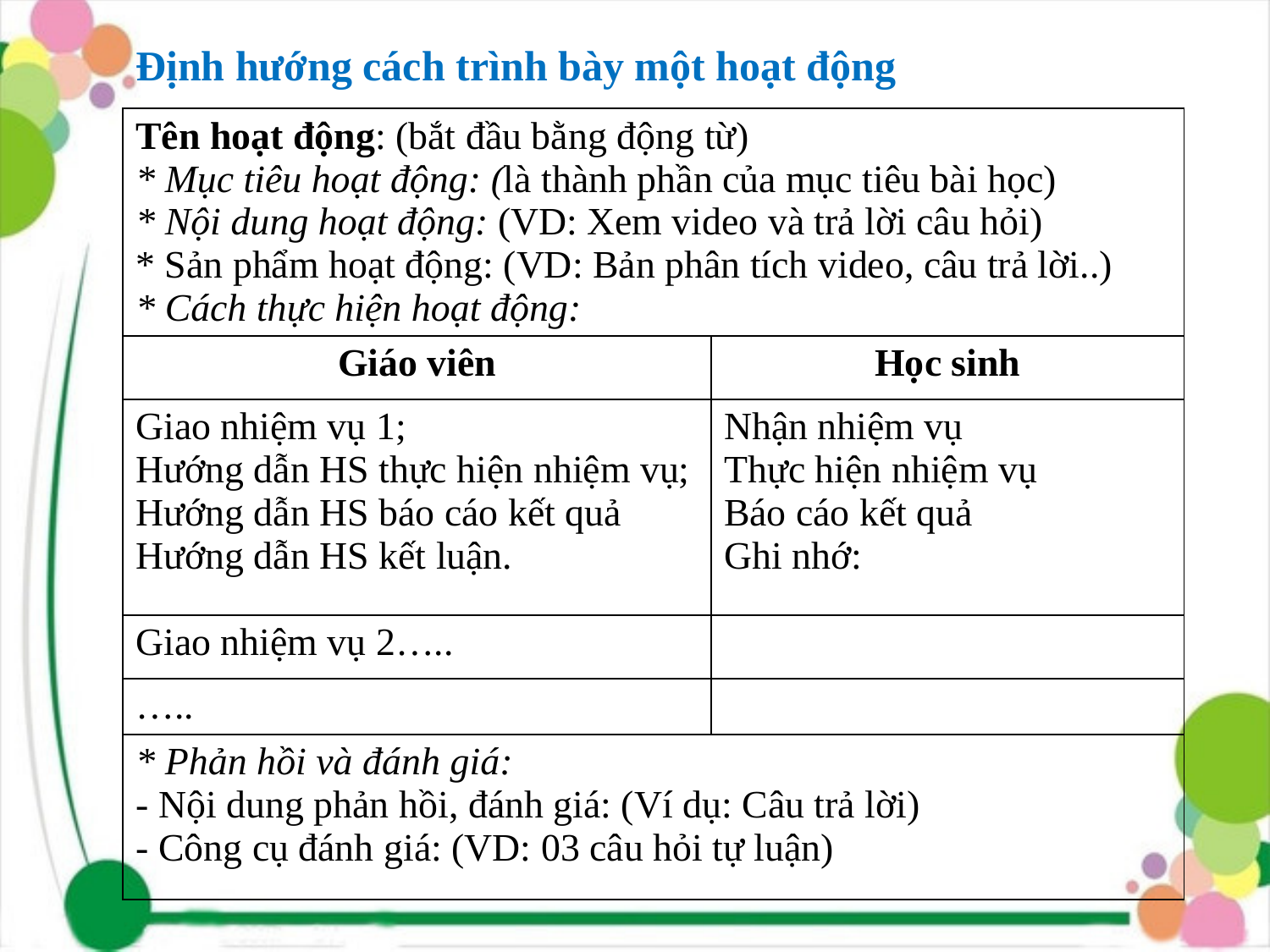

Định hướng cách trình bày một hoạt động
| Tên hoạt động: (bắt đầu bằng động từ) \* Mục tiêu hoạt động: (là thành phần của mục tiêu bài học) \* Nội dung hoạt động: (VD: Xem video và trả lời câu hỏi) \* Sản phẩm hoạt động: (VD: Bản phân tích video, câu trả lời..) \* Cách thực hiện hoạt động: |  |
| --- | --- |
| Giáo viên | Học sinh |
| Giao nhiệm vụ 1; Hướng dẫn HS thực hiện nhiệm vụ; Hướng dẫn HS báo cáo kết quả Hướng dẫn HS kết luận. | Nhận nhiệm vụ Thực hiện nhiệm vụ Báo cáo kết quả Ghi nhớ: |
| Giao nhiệm vụ 2….. |  |
| ….. |  |
| \* Phản hồi và đánh giá: - Nội dung phản hồi, đánh giá: (Ví dụ: Câu trả lời) - Công cụ đánh giá: (VD: 03 câu hỏi tự luận) |  |